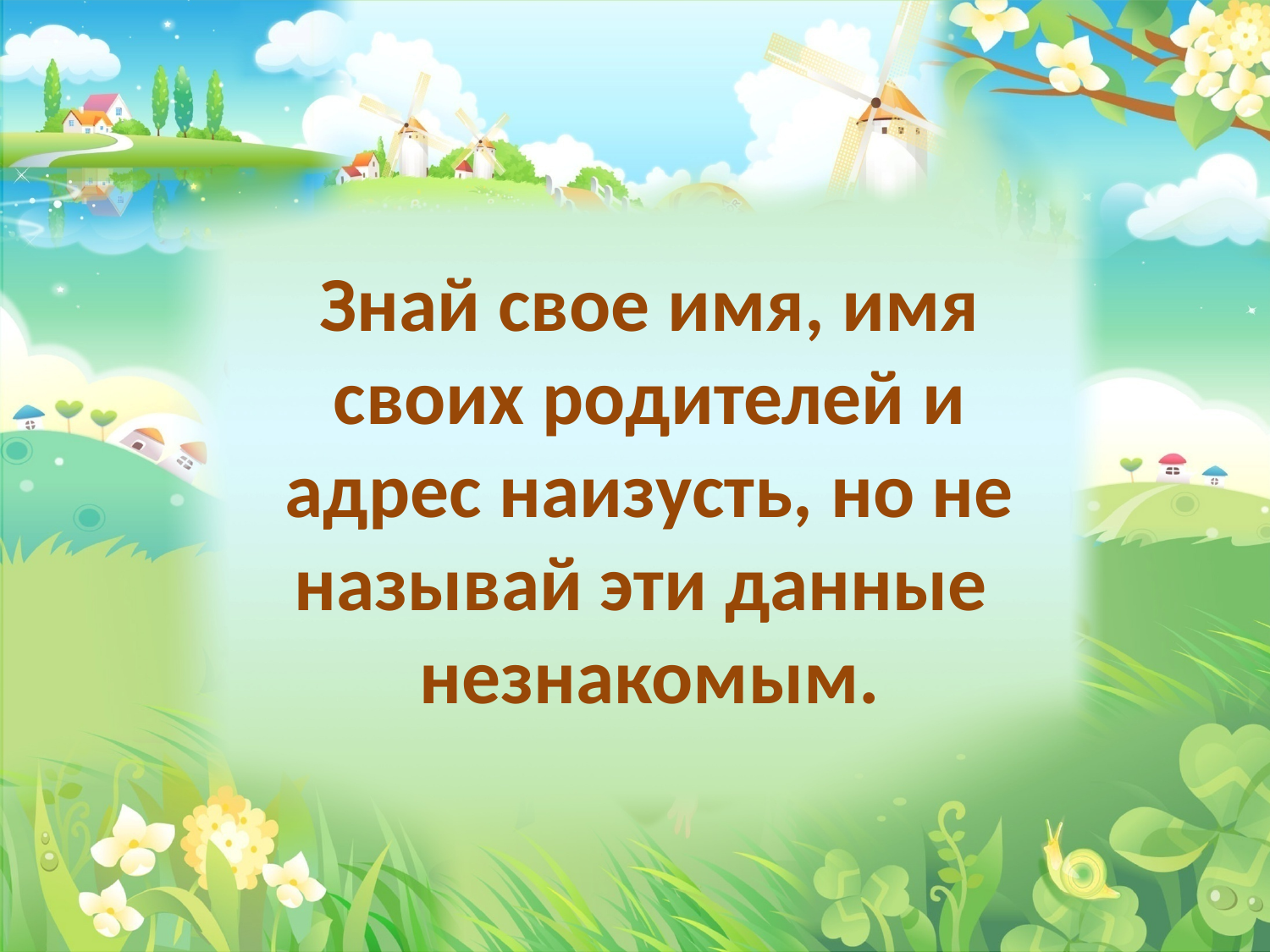

Знай свое имя, имя своих родителей и адрес наизусть, но не называй эти данные  незнакомым.